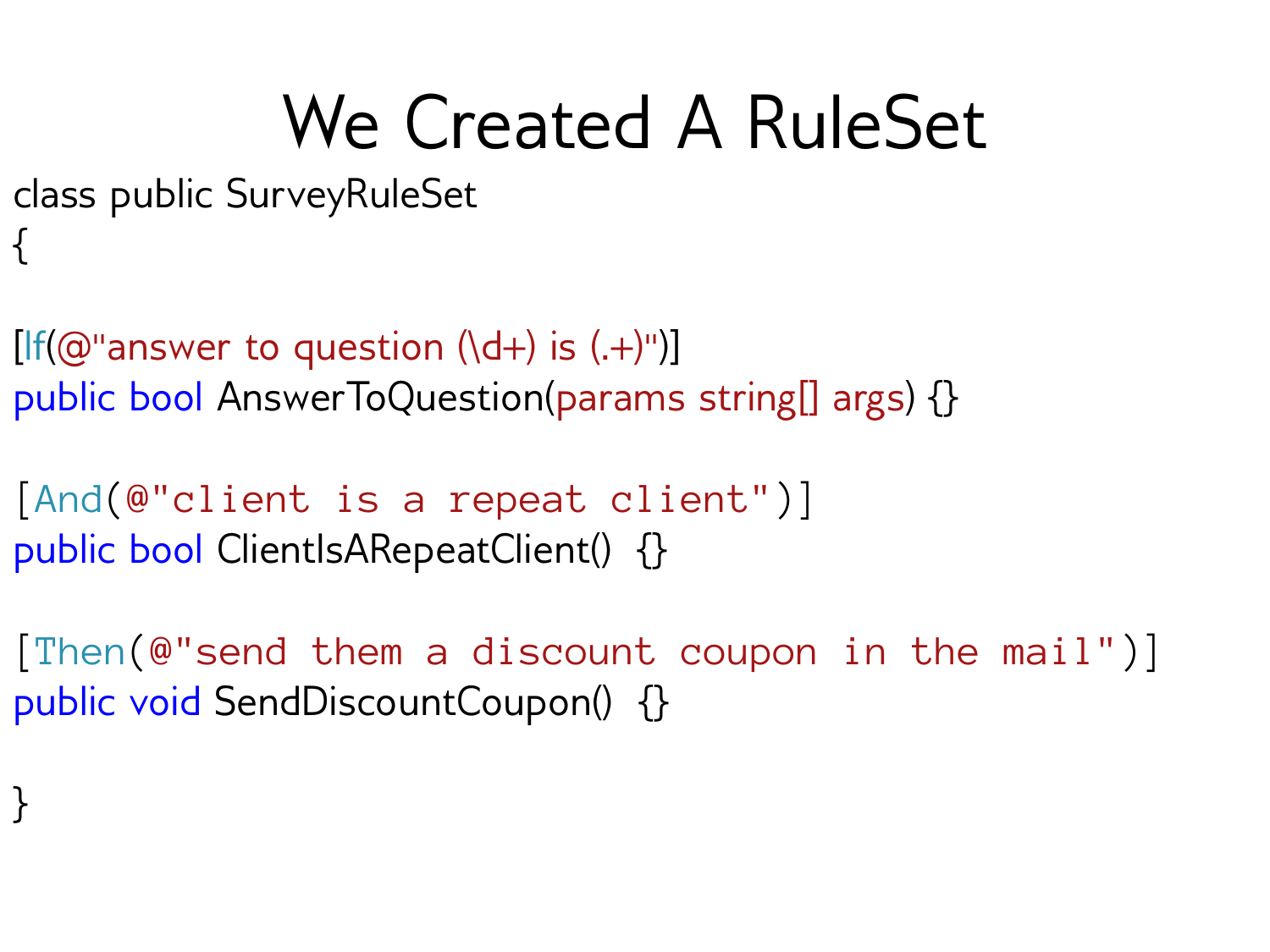

# We Created A RuleSet
class public SurveyRuleSet
{

[If(@"answer to question (\d+) is (.+)")]
public bool AnswerToQuestion(params string[] args) {}

[And(@"client is a repeat client")]
public bool ClientIsARepeatClient()  {}

[Then(@"send them a discount coupon in the mail")]
public void SendDiscountCoupon()  {}

}